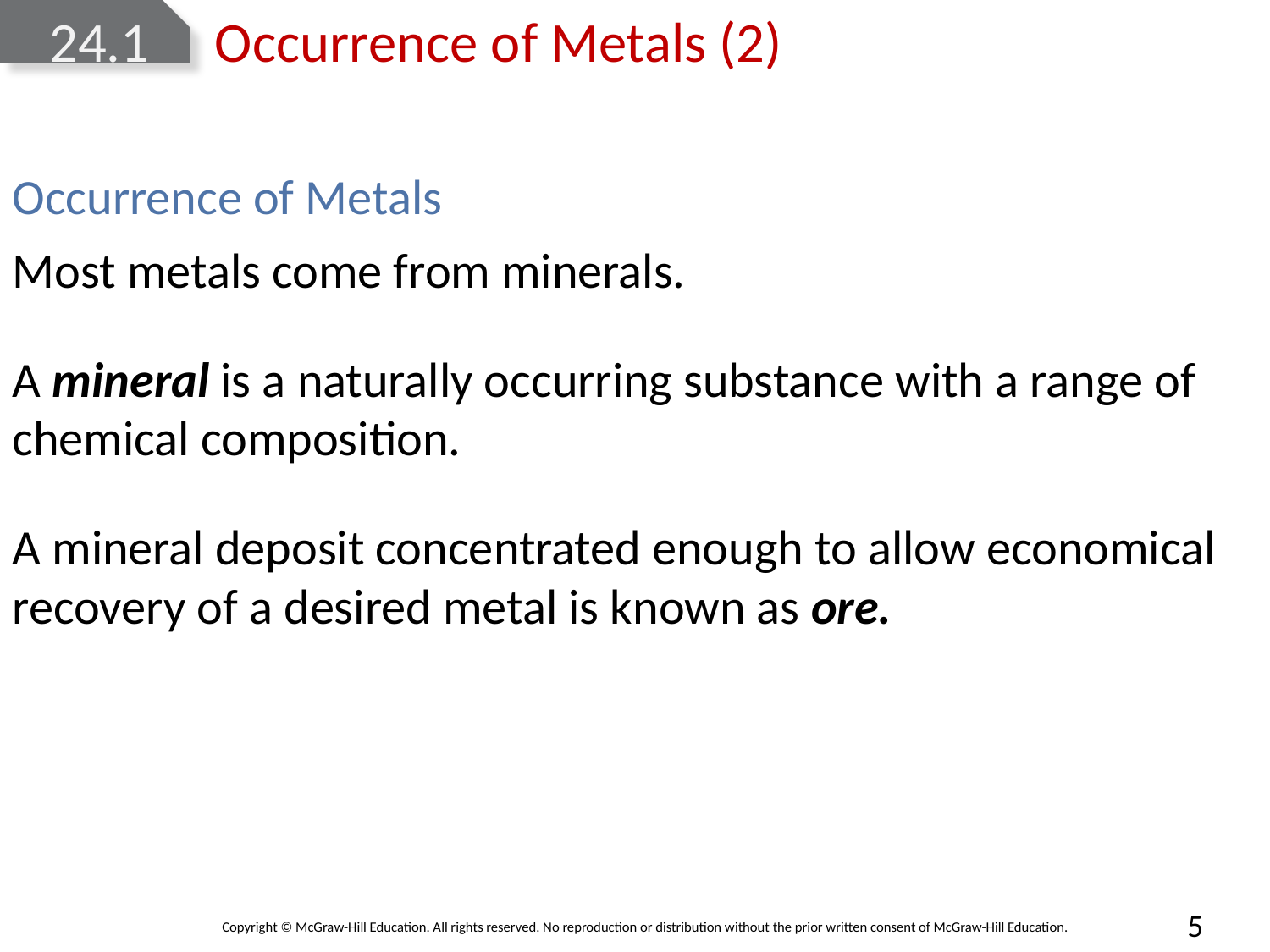

# 24.1 Occurrence of Metals (2)
Occurrence of Metals
Most metals come from minerals.
A mineral is a naturally occurring substance with a range of chemical composition.
A mineral deposit concentrated enough to allow economical recovery of a desired metal is known as ore.